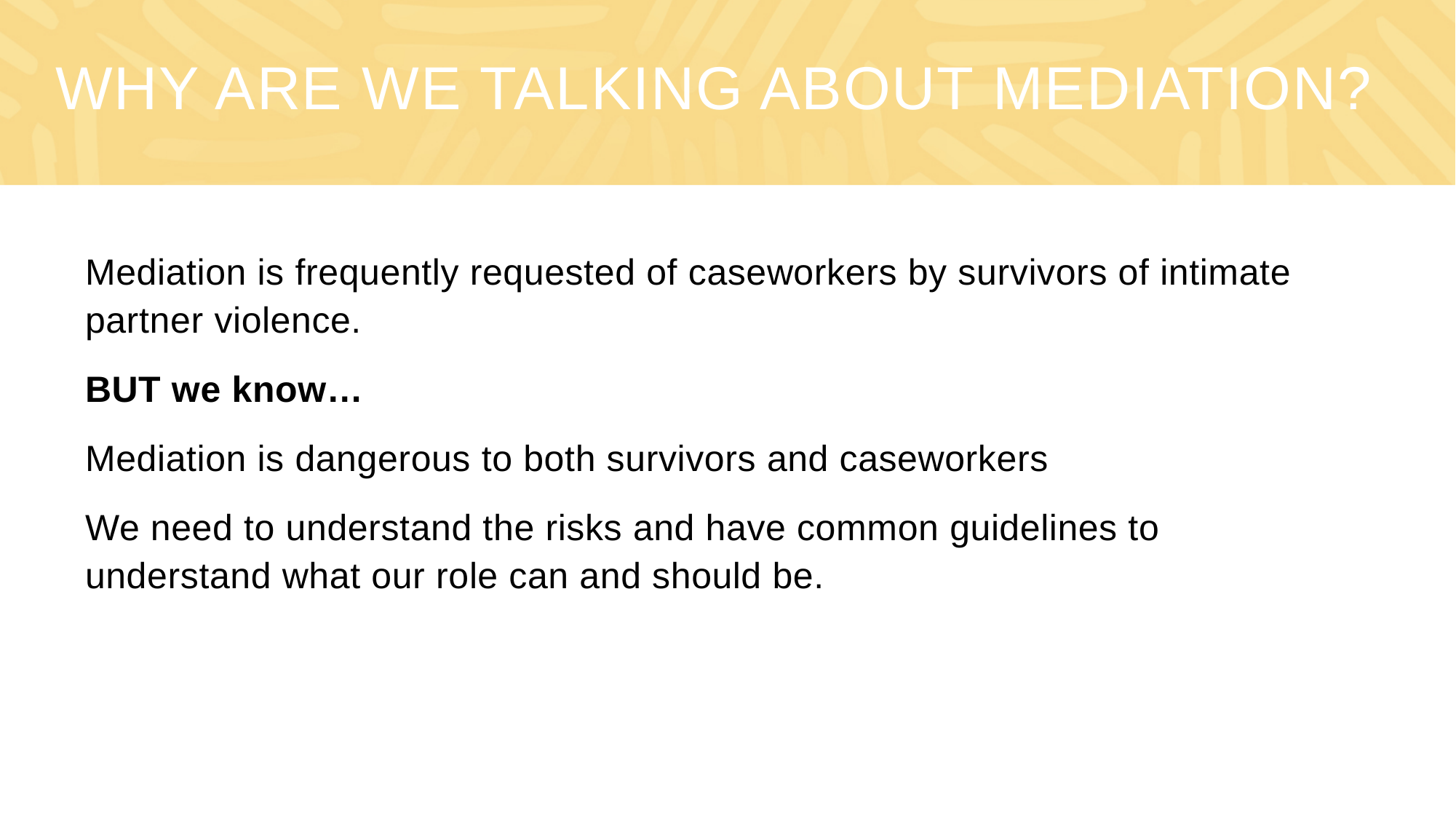

# Why are we talking about mediation?
Mediation is frequently requested of caseworkers by survivors of intimate partner violence.
BUT we know…
Mediation is dangerous to both survivors and caseworkers
We need to understand the risks and have common guidelines to understand what our role can and should be.